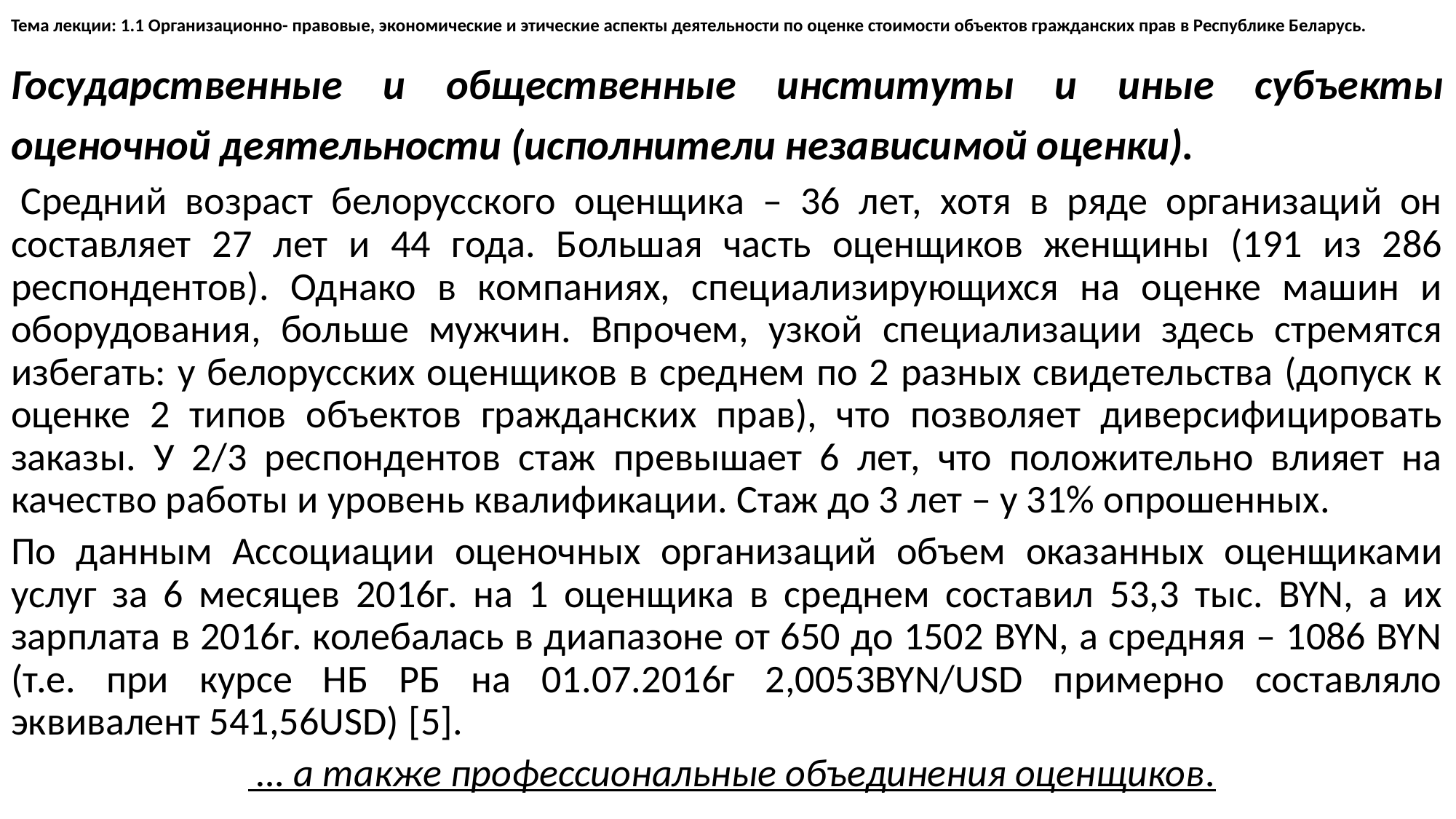

# Тема лекции: 1.1 Организационно- правовые, экономические и этические аспекты деятельности по оценке стоимости объектов гражданских прав в Республике Беларусь.
Государственные и общественные институты и иные субъекты оценочной деятельности (исполнители независимой оценки).
 Средний возраст белорусского оценщика – 36 лет, хотя в ряде организаций он составляет 27 лет и 44 года. Большая часть оценщиков женщины (191 из 286 респондентов). Однако в компаниях, специализирующихся на оценке машин и оборудования, больше мужчин. Впрочем, узкой специализации здесь стремятся избегать: у белорусских оценщиков в среднем по 2 разных свидетельства (допуск к оценке 2 типов объектов гражданских прав), что позволяет диверсифицировать заказы. У 2/3 респондентов стаж превышает 6 лет, что положительно влияет на качество работы и уровень квалификации. Стаж до 3 лет – у 31% опрошенных.
По данным Ассоциации оценочных организаций объем оказанных оценщиками услуг за 6 месяцев 2016г. на 1 оценщика в среднем составил 53,3 тыс. BYN, а их зарплата в 2016г. колебалась в диапазоне от 650 до 1502 BYN, а средняя – 1086 BYN (т.е. при курсе НБ РБ на 01.07.2016г 2,0053BYN/USD примерно составляло эквивалент 541,56USD) [5].
  … а также профессиональные объединения оценщиков.